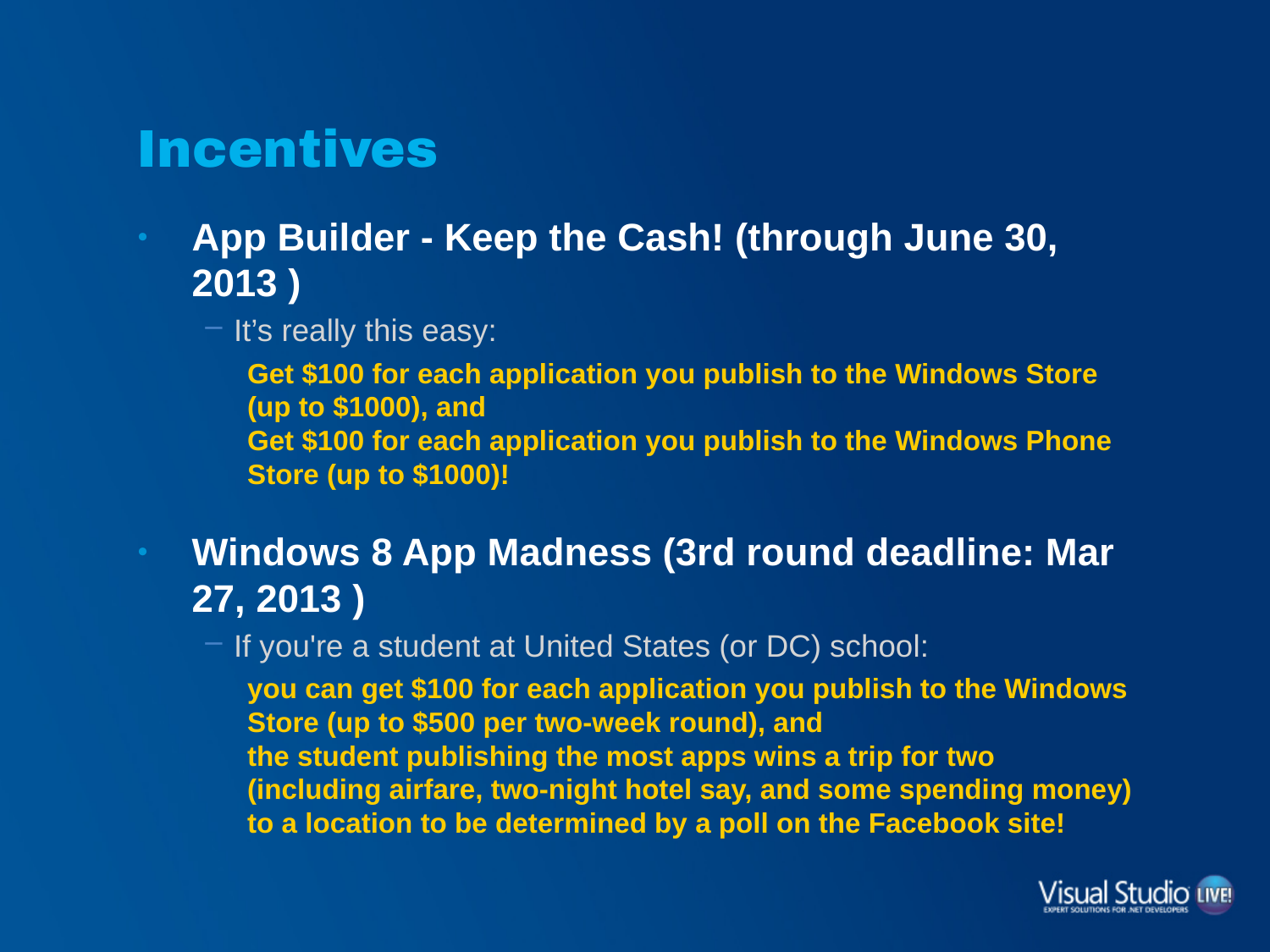

# Incentives
App Builder - Keep the Cash! (through June 30, 2013 )
It’s really this easy:
Get $100 for each application you publish to the Windows Store (up to $1000), and
Get $100 for each application you publish to the Windows Phone Store (up to $1000)!

Windows 8 App Madness (3rd round deadline: Mar 27, 2013 )
If you're a student at United States (or DC) school:
you can get $100 for each application you publish to the Windows Store (up to $500 per two-week round), and
the student publishing the most apps wins a trip for two (including airfare, two-night hotel say, and some spending money) to a location to be determined by a poll on the Facebook site!